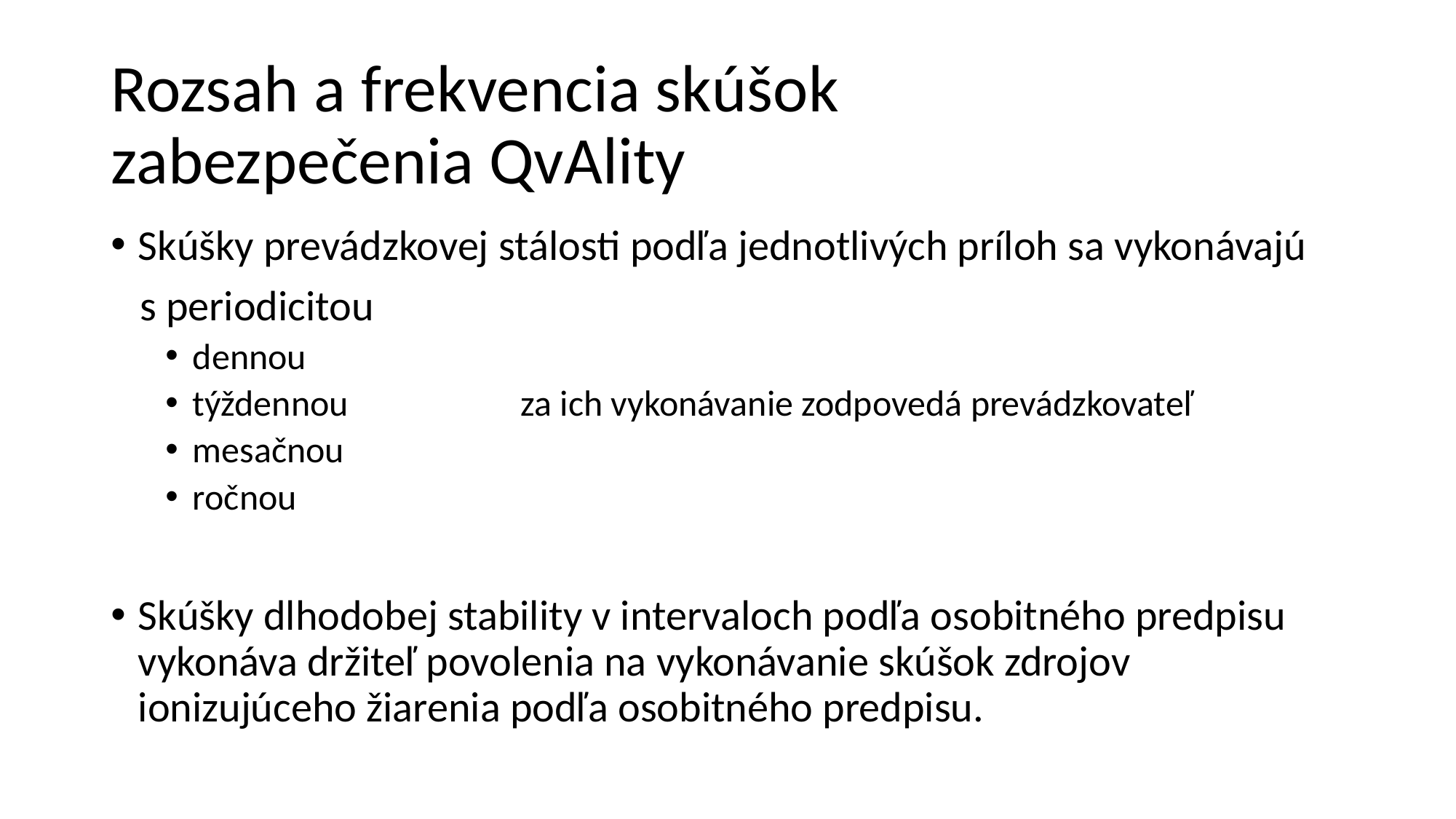

Rozsah a frekvencia skúšok
zabezpečenia QvAlity
Skúšky prevádzkovej stálosti podľa jednotlivých príloh sa vykonávajú
   s periodicitou
dennou
týždennou                     za ich vykonávanie zodpovedá prevádzkovateľ
mesačnou
ročnou

Skúšky dlhodobej stability v intervaloch podľa osobitného predpisu vykonáva držiteľ povolenia na vykonávanie skúšok zdrojov ionizujúceho žiarenia podľa osobitného predpisu.